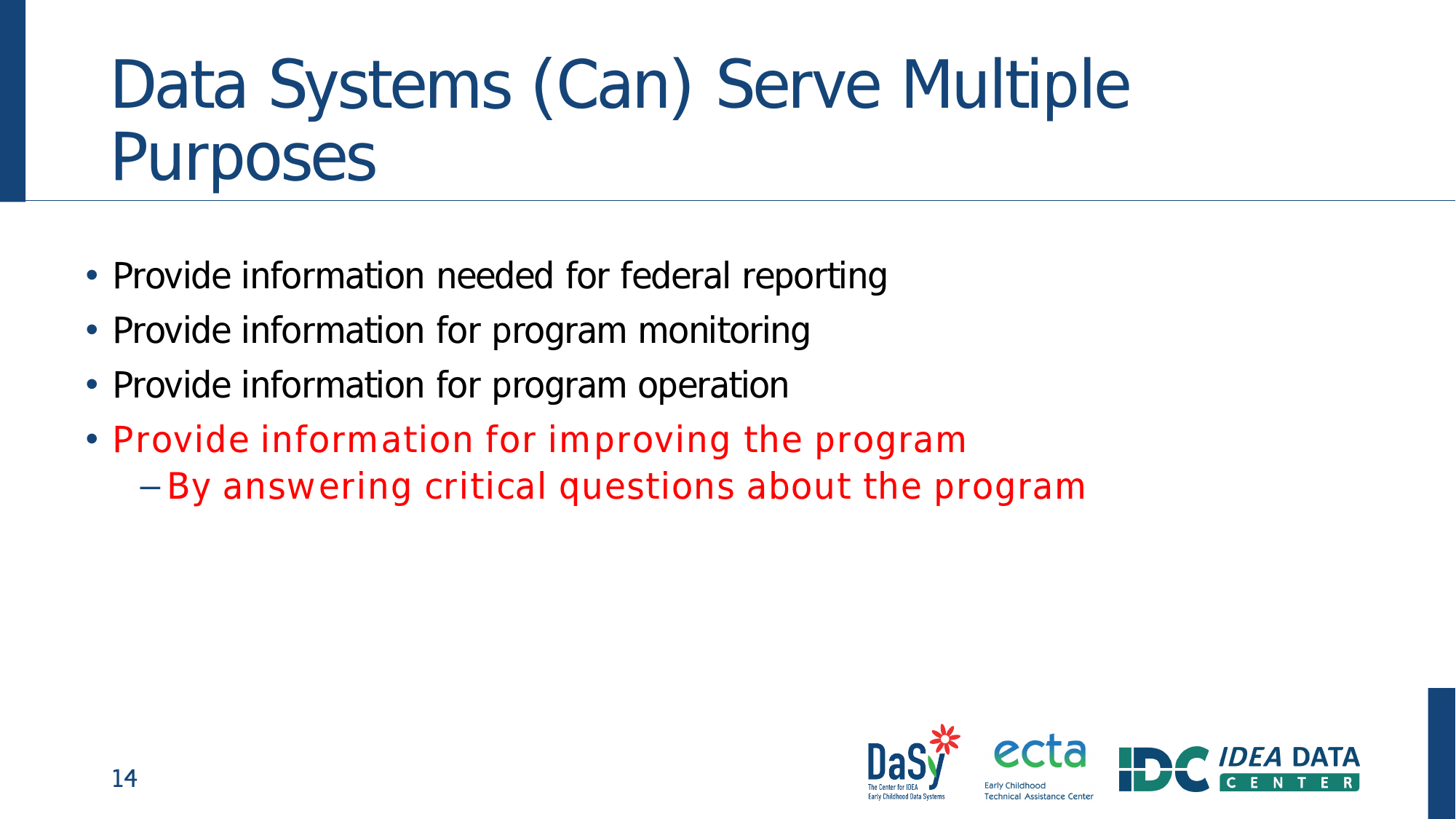

# Data Systems (Can) Serve Multiple Purposes
Provide information needed for federal reporting
Provide information for program monitoring
Provide information for program operation
Provide information for improving the program
By answering critical questions about the program